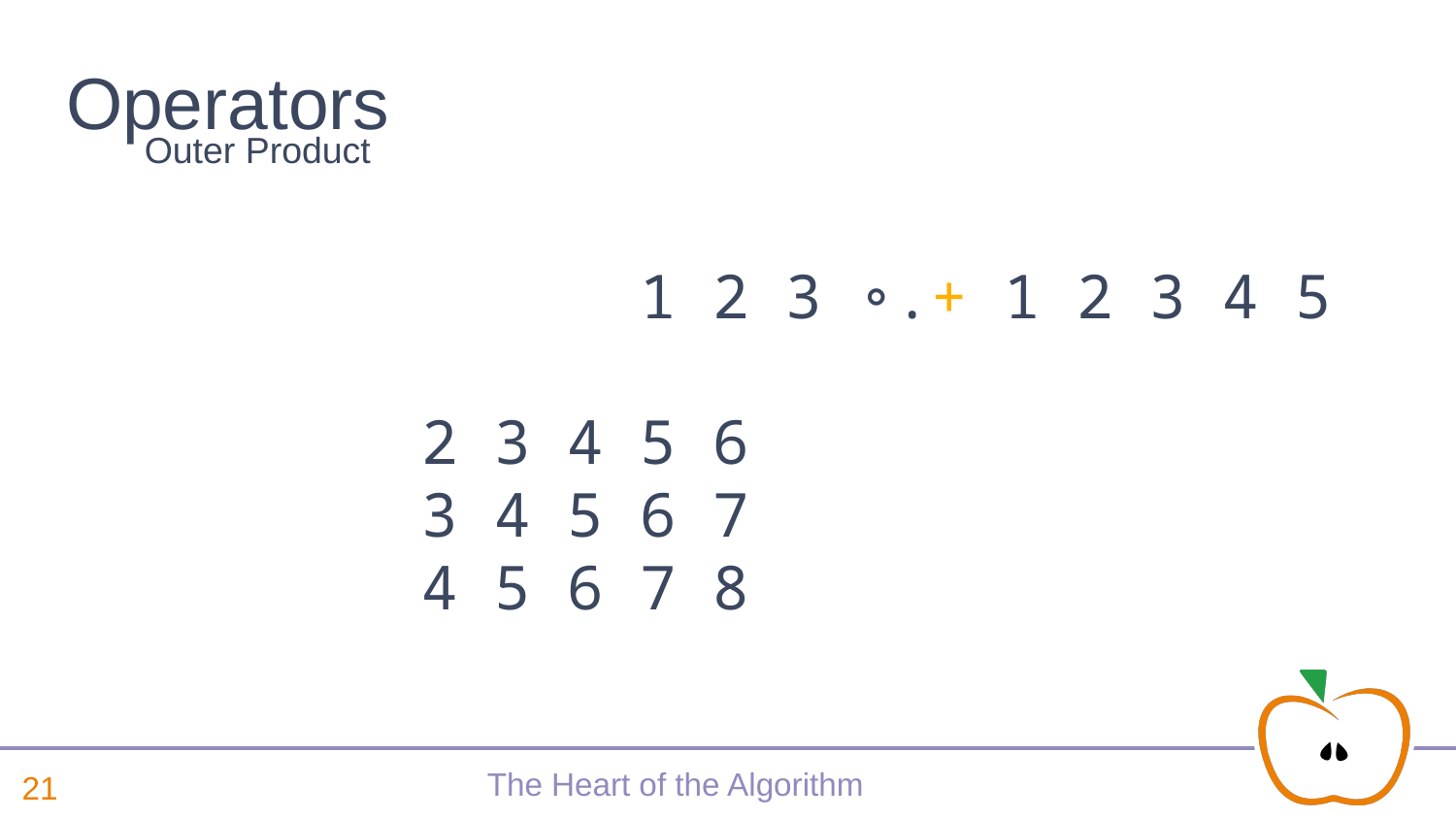

# Operators
Outer Product

      1 2 3 ∘.+ 1 2 3 4 5

2 3 4 5 6
3 4 5 6 7
4 5 6 7 8